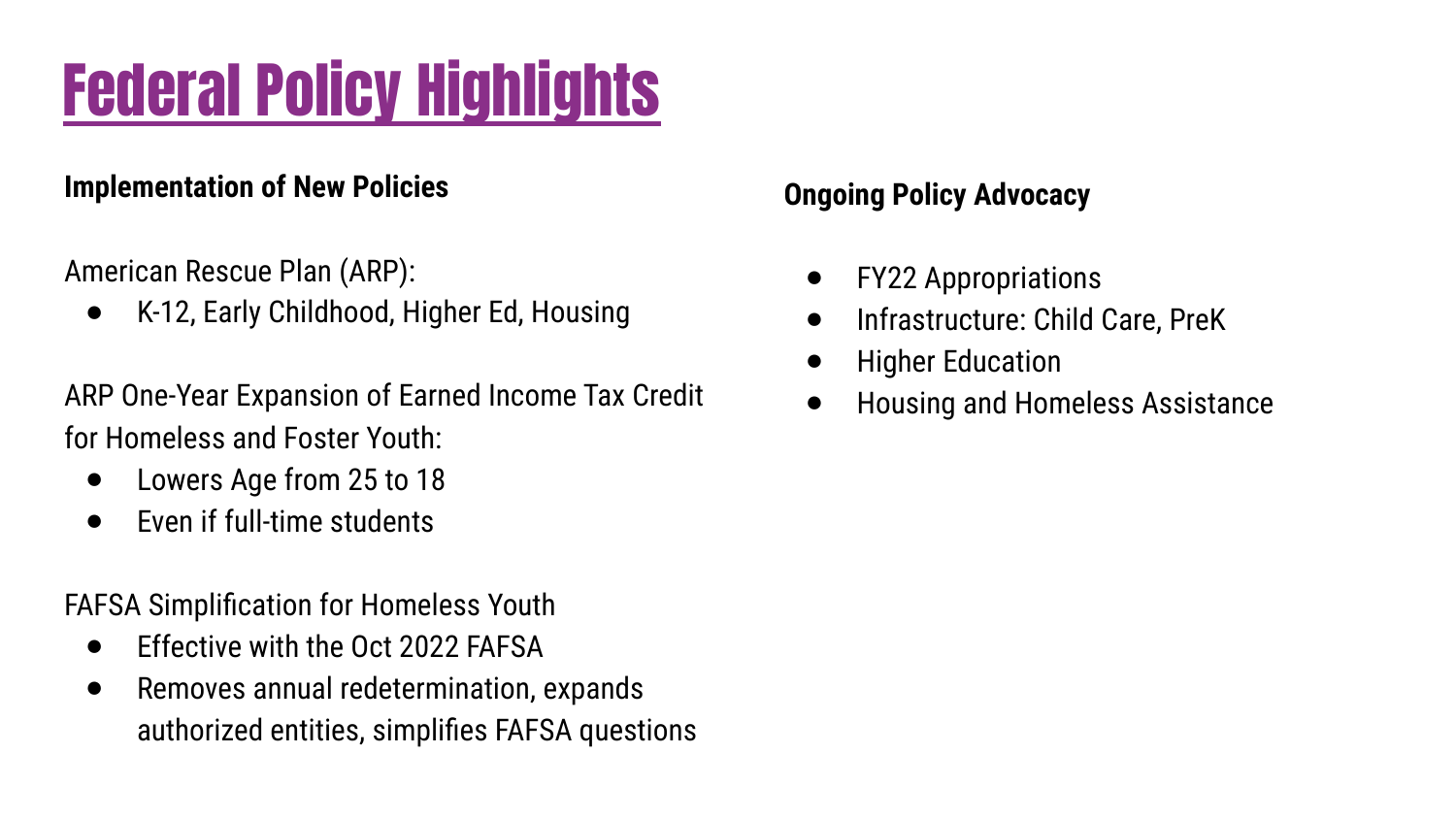

# Federal Policy Highlights
Implementation of New Policies

American Rescue Plan (ARP):
K-12, Early Childhood, Higher Ed, Housing

ARP One-Year Expansion of Earned Income Tax Credit for Homeless and Foster Youth:
Lowers Age from 25 to 18
Even if full-time students

FAFSA Simplification for Homeless Youth
Effective with the Oct 2022 FAFSA
Removes annual redetermination, expands authorized entities, simplifies FAFSA questions

Ongoing Policy Advocacy

FY22 Appropriations
Infrastructure: Child Care, PreK
Higher Education
Housing and Homeless Assistance